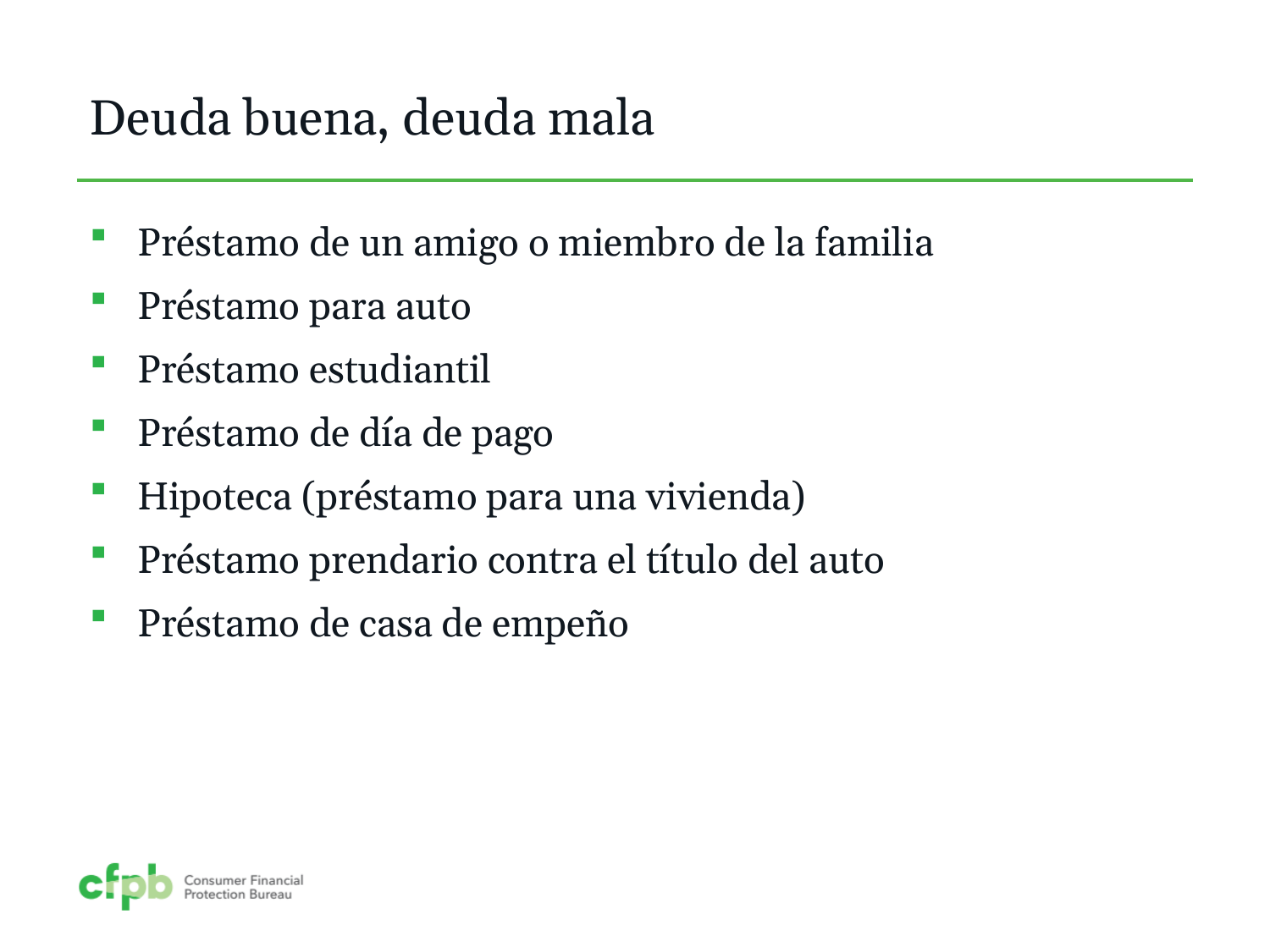

# Deuda buena, deuda mala
Préstamo de un amigo o miembro de la familia
Préstamo para auto
Préstamo estudiantil
Préstamo de día de pago
Hipoteca (préstamo para una vivienda)
Préstamo prendario contra el título del auto
Préstamo de casa de empeño